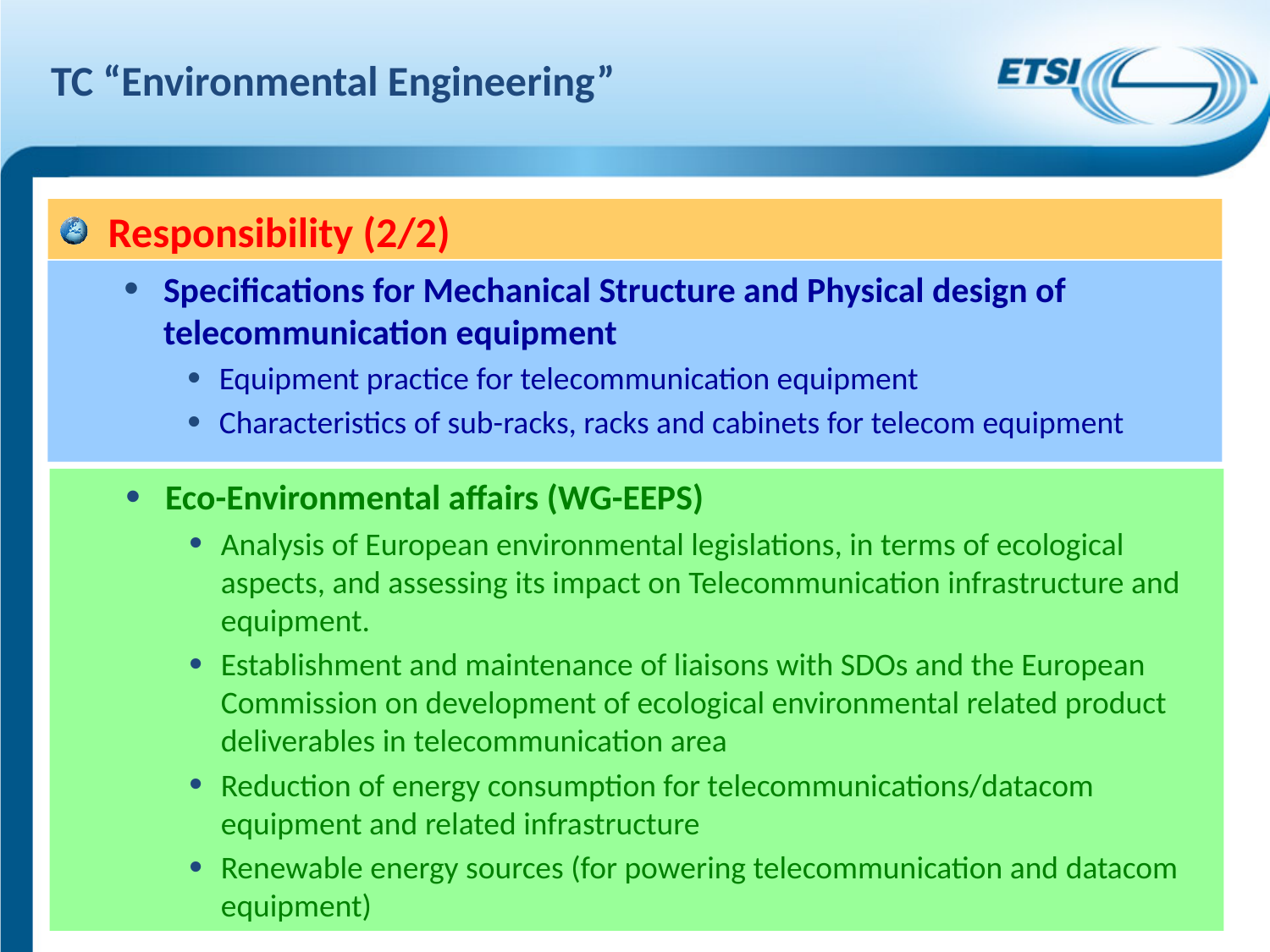

TC “Environmental Engineering”
Responsibility (2/2)
Specifications for Mechanical Structure and Physical design of telecommunication equipment
Equipment practice for telecommunication equipment
Characteristics of sub-racks, racks and cabinets for telecom equipment
Eco-Environmental affairs (WG-EEPS)
Analysis of European environmental legislations, in terms of ecological aspects, and assessing its impact on Telecommunication infrastructure and equipment.
Establishment and maintenance of liaisons with SDOs and the European Commission on development of ecological environmental related product deliverables in telecommunication area
Reduction of energy consumption for telecommunications/datacom equipment and related infrastructure
Renewable energy sources (for powering telecommunication and datacom equipment)